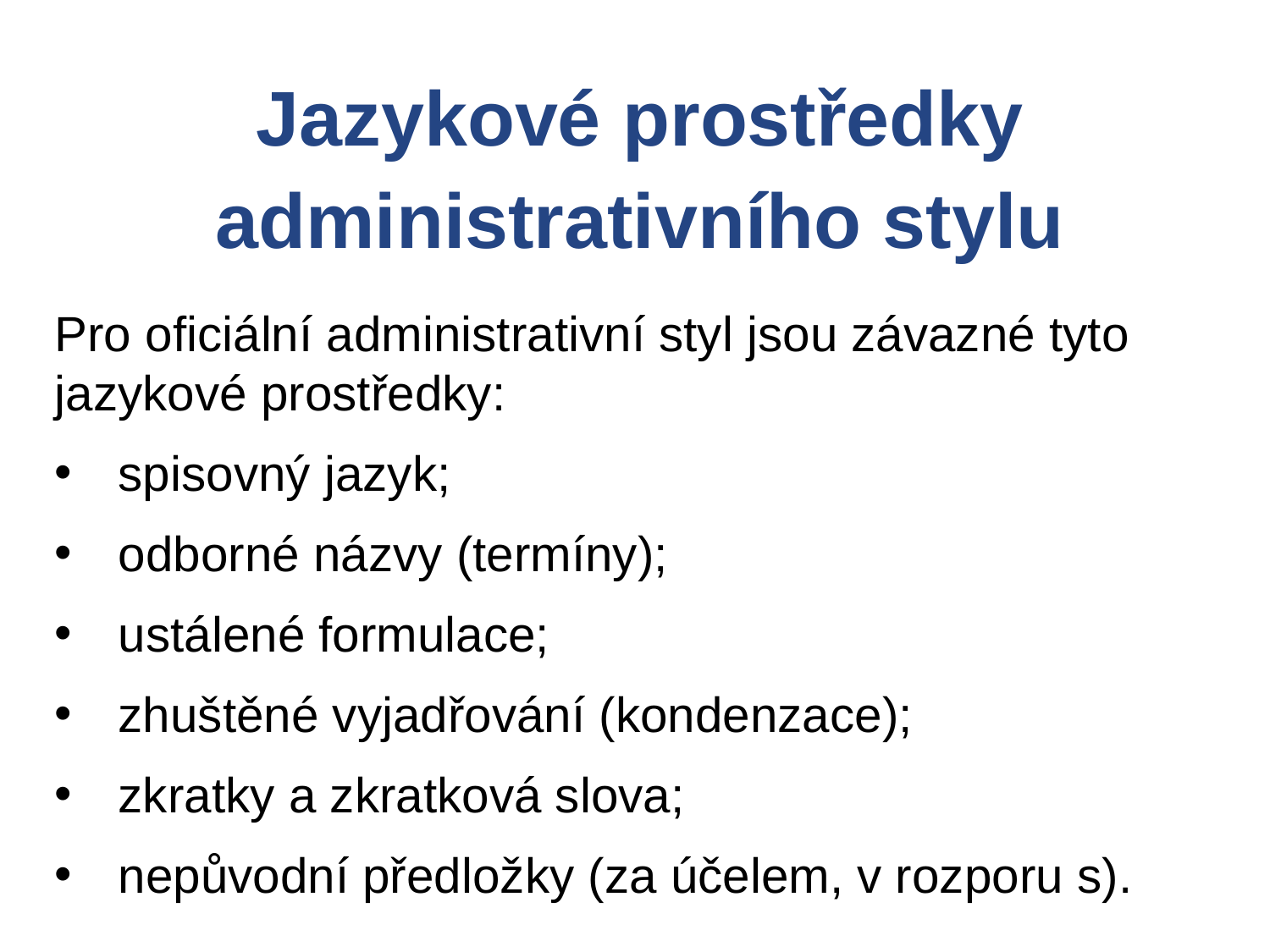

Jazykové prostředky administrativního stylu
Pro oficiální administrativní styl jsou závazné tyto jazykové prostředky:
spisovný jazyk;
odborné názvy (termíny);
ustálené formulace;
zhuštěné vyjadřování (kondenzace);
zkratky a zkratková slova;
nepůvodní předložky (za účelem, v rozporu s).